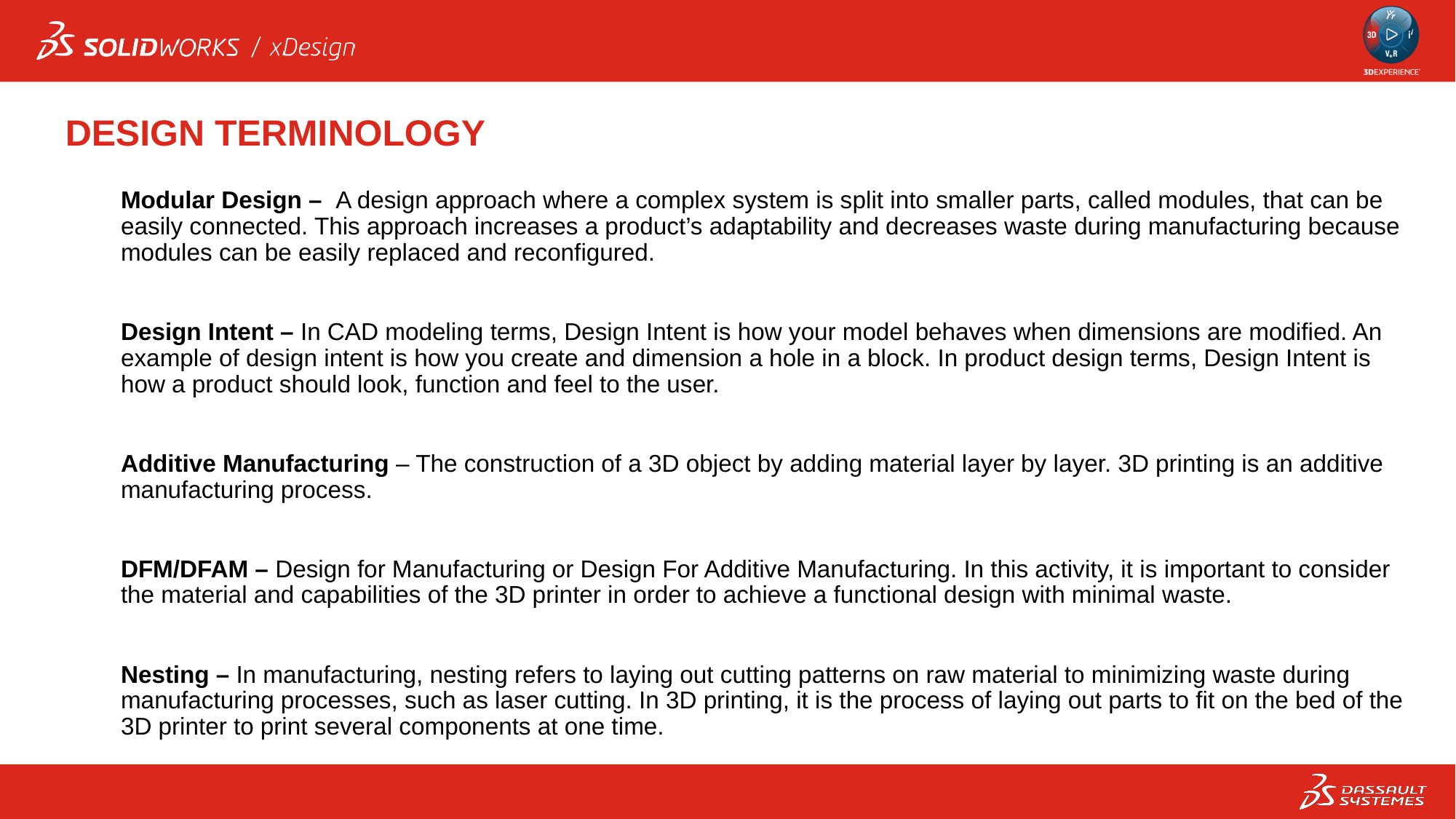

DESIGN TERMINOLOGY
Modular Design –  A design approach where a complex system is split into smaller parts, called modules, that can be easily connected. This approach increases a product’s adaptability and decreases waste during manufacturing because modules can be easily replaced and reconfigured.

Design Intent – In CAD modeling terms, Design Intent is how your model behaves when dimensions are modified. An example of design intent is how you create and dimension a hole in a block. In product design terms, Design Intent is how a product should look, function and feel to the user.

Additive Manufacturing – The construction of a 3D object by adding material layer by layer. 3D printing is an additive manufacturing process.

DFM/DFAM – Design for Manufacturing or Design For Additive Manufacturing. In this activity, it is important to consider the material and capabilities of the 3D printer in order to achieve a functional design with minimal waste.

Nesting – In manufacturing, nesting refers to laying out cutting patterns on raw material to minimizing waste during manufacturing processes, such as laser cutting. In 3D printing, it is the process of laying out parts to fit on the bed of the 3D printer to print several components at one time.